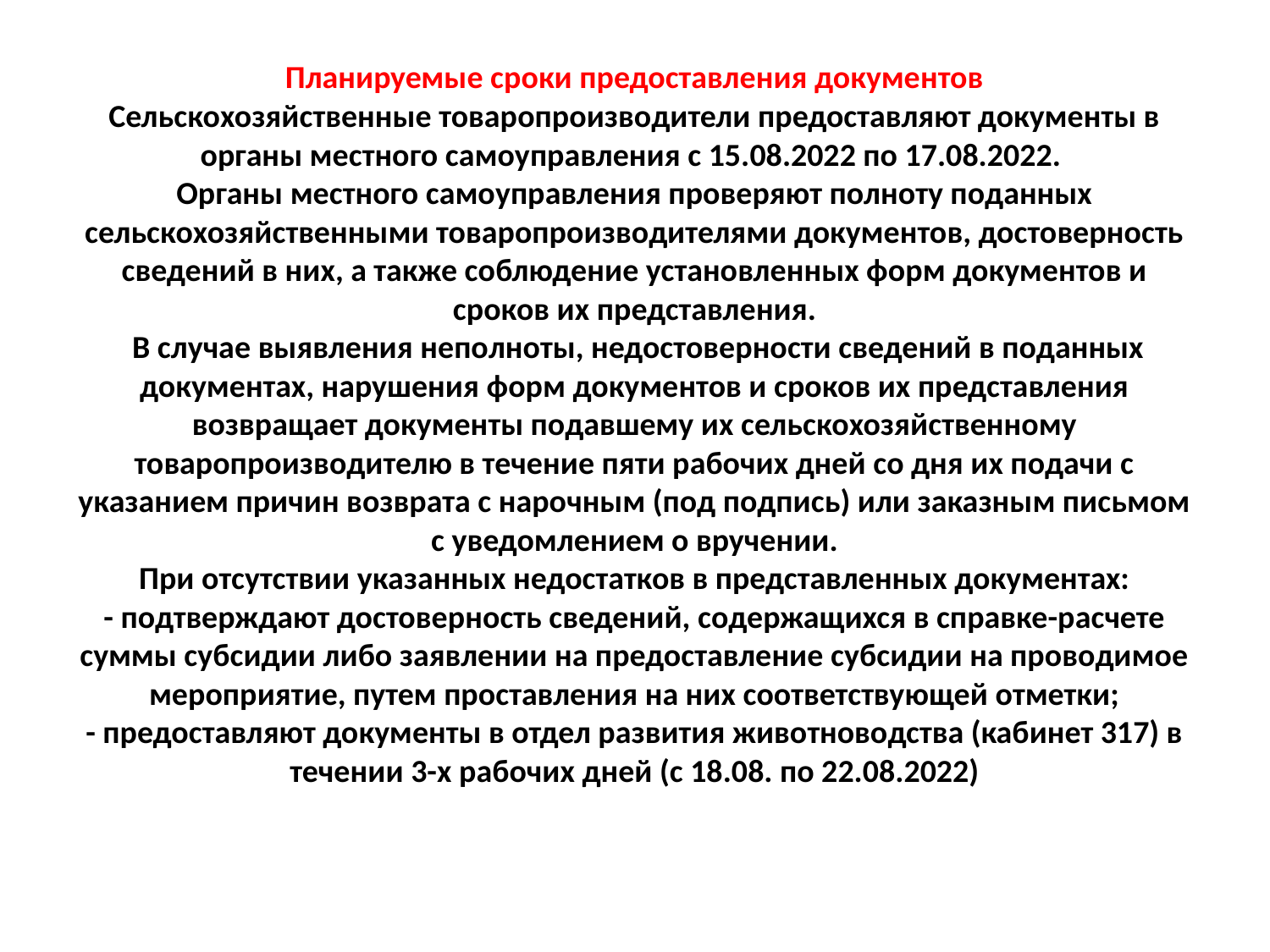

# Планируемые сроки предоставления документов Сельскохозяйственные товаропроизводители предоставляют документы в органы местного самоуправления с 15.08.2022 по 17.08.2022. Органы местного самоуправления проверяют полноту поданных сельскохозяйственными товаропроизводителями документов, достоверность сведений в них, а также соблюдение установленных форм документов и сроков их представления. В случае выявления неполноты, недостоверности сведений в поданных документах, нарушения форм документов и сроков их представления возвращает документы подавшему их сельскохозяйственному товаропроизводителю в течение пяти рабочих дней со дня их подачи с указанием причин возврата с нарочным (под подпись) или заказным письмом с уведомлением о вручении. При отсутствии указанных недостатков в представленных документах: - подтверждают достоверность сведений, содержащихся в справке-расчете суммы субсидии либо заявлении на предоставление субсидии на проводимое мероприятие, путем проставления на них соответствующей отметки; - предоставляют документы в отдел развития животноводства (кабинет 317) в течении 3-х рабочих дней (с 18.08. по 22.08.2022)